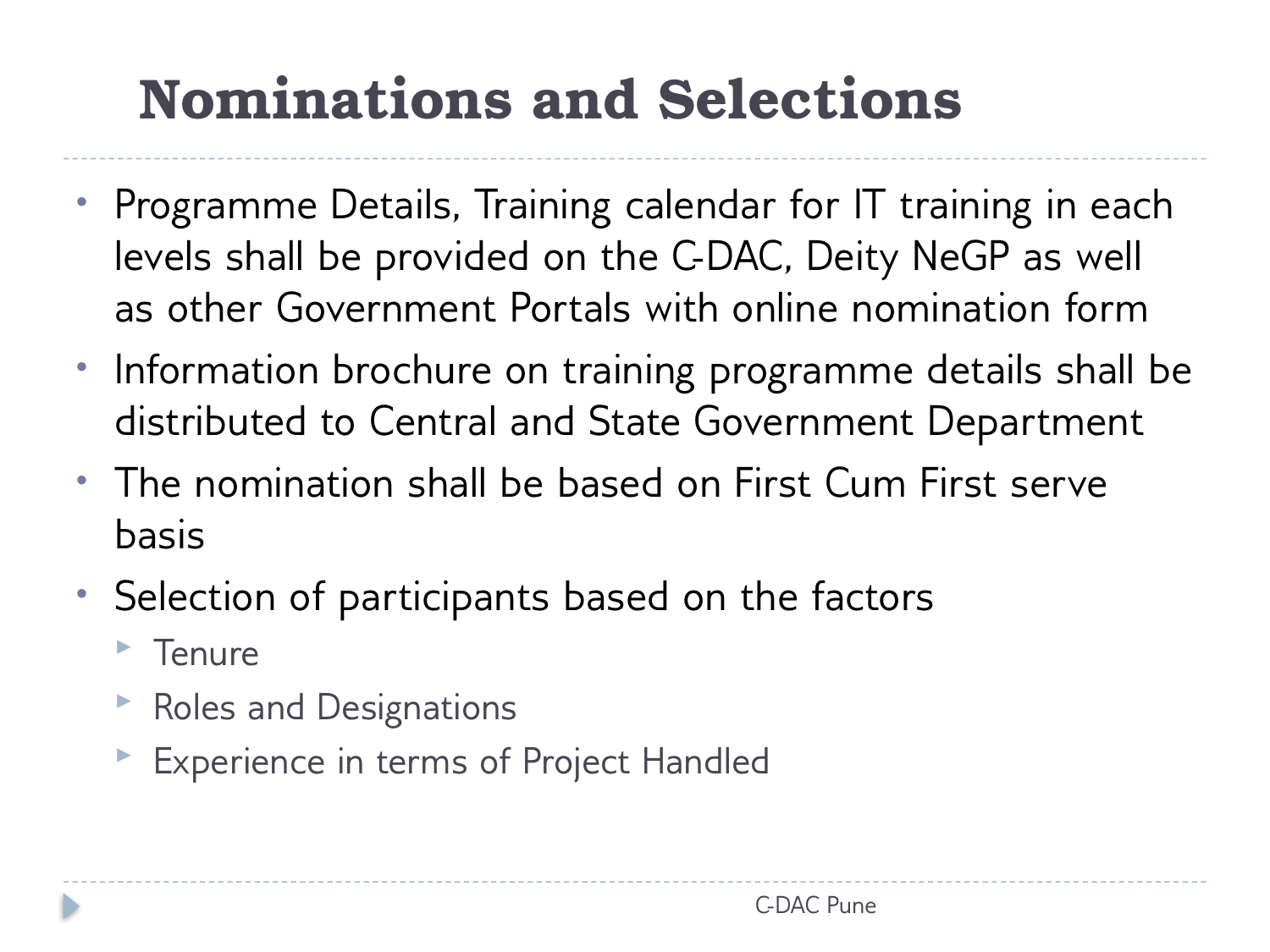

# Nominations and Selections
Programme Details, Training calendar for IT training in each levels shall be provided on the C-DAC, Deity NeGP as well as other Government Portals with online nomination form
Information brochure on training programme details shall be distributed to Central and State Government Department
The nomination shall be based on First Cum First serve basis
Selection of participants based on the factors
Tenure
Roles and Designations
Experience in terms of Project Handled

C-DAC Pune